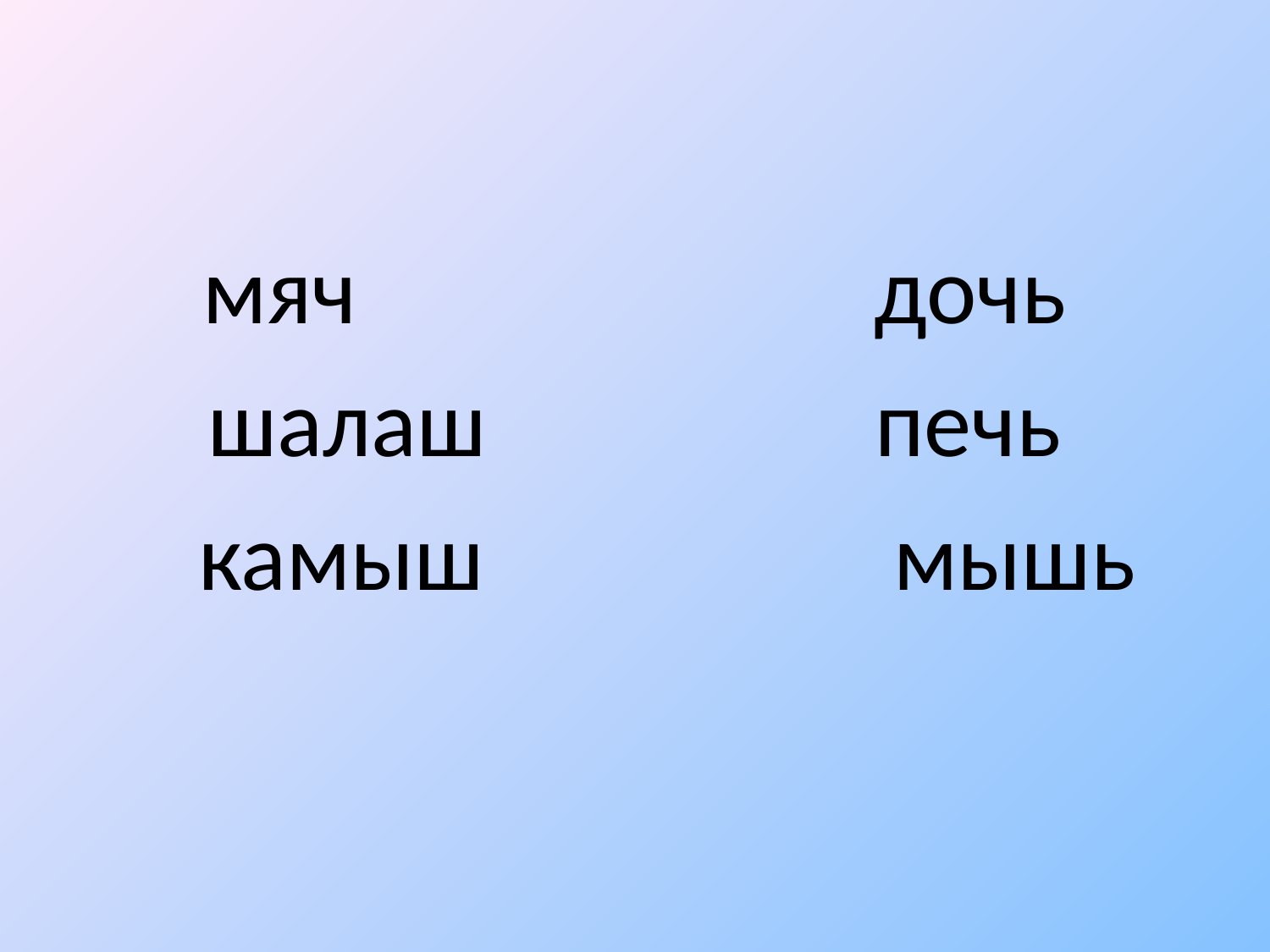

#
мяч                        дочь
шалаш                  печь
   камыш                   мышь